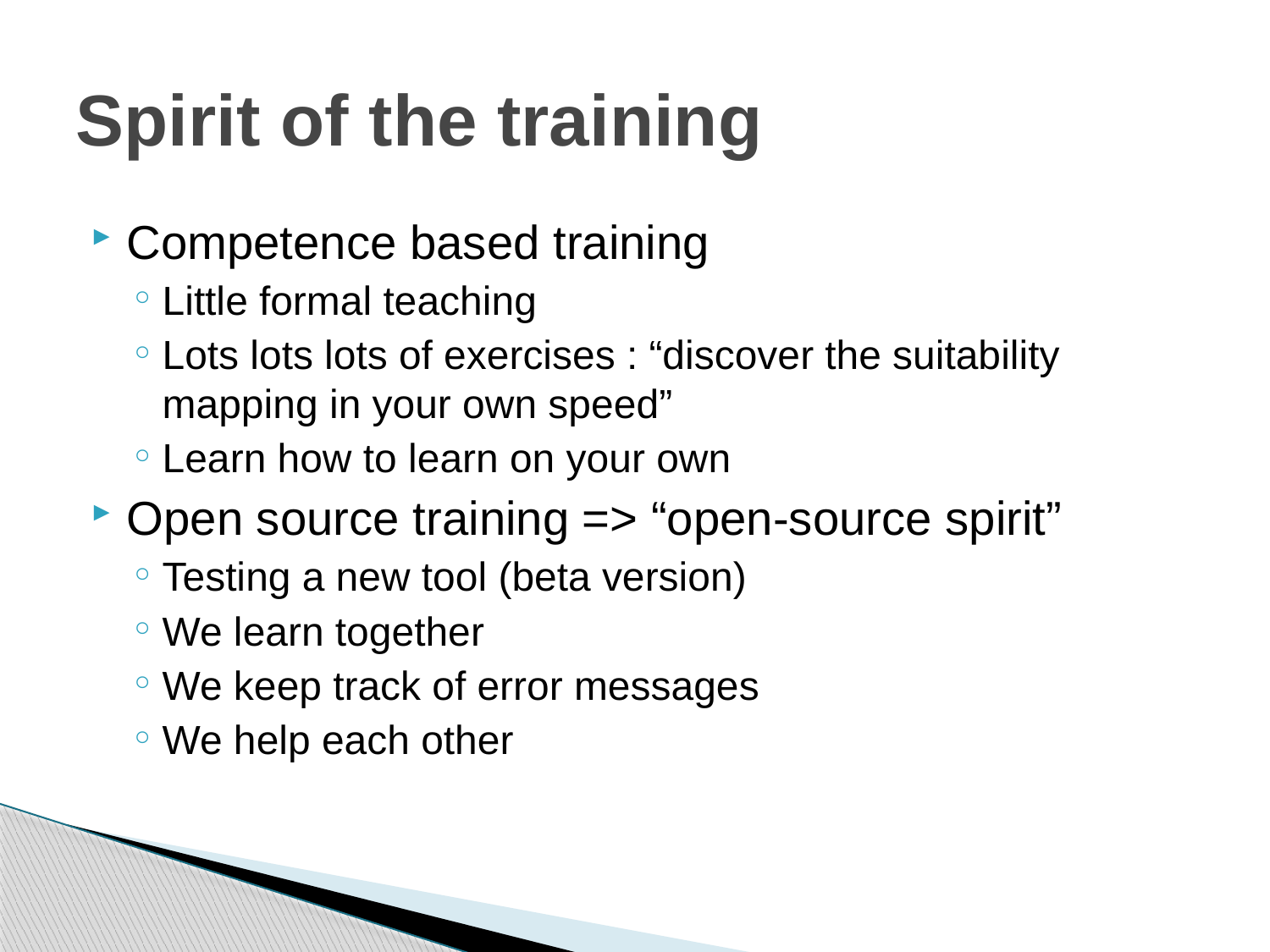

# Spirit of the training
Competence based training
Little formal teaching
Lots lots lots of exercises : “discover the suitability mapping in your own speed”
Learn how to learn on your own
Open source training => “open-source spirit”
Testing a new tool (beta version)
We learn together
We keep track of error messages
We help each other